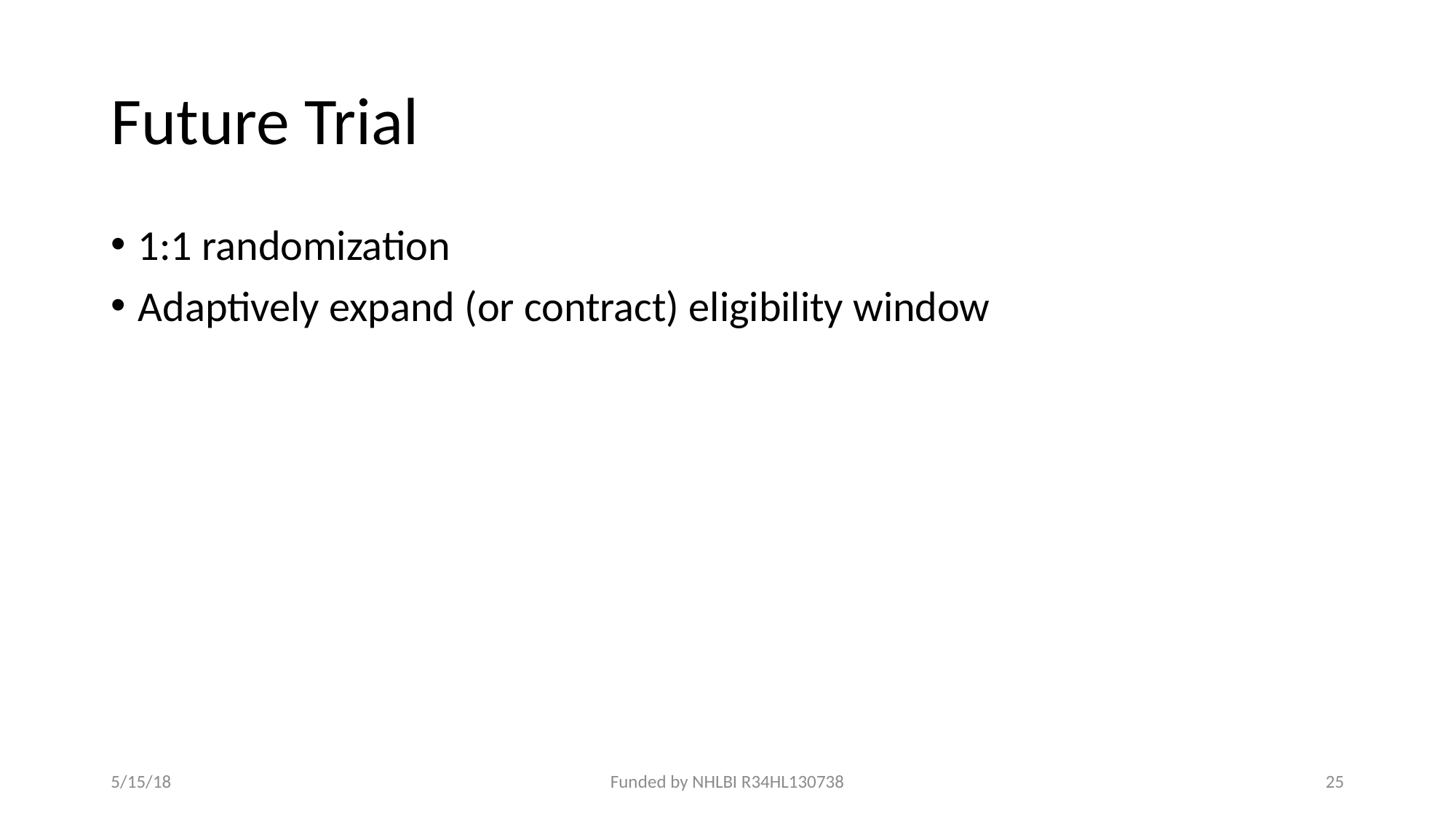

# Future Trial
1:1 randomization
Adaptively expand (or contract) eligibility window
5/15/18
Funded by NHLBI R34HL130738
25